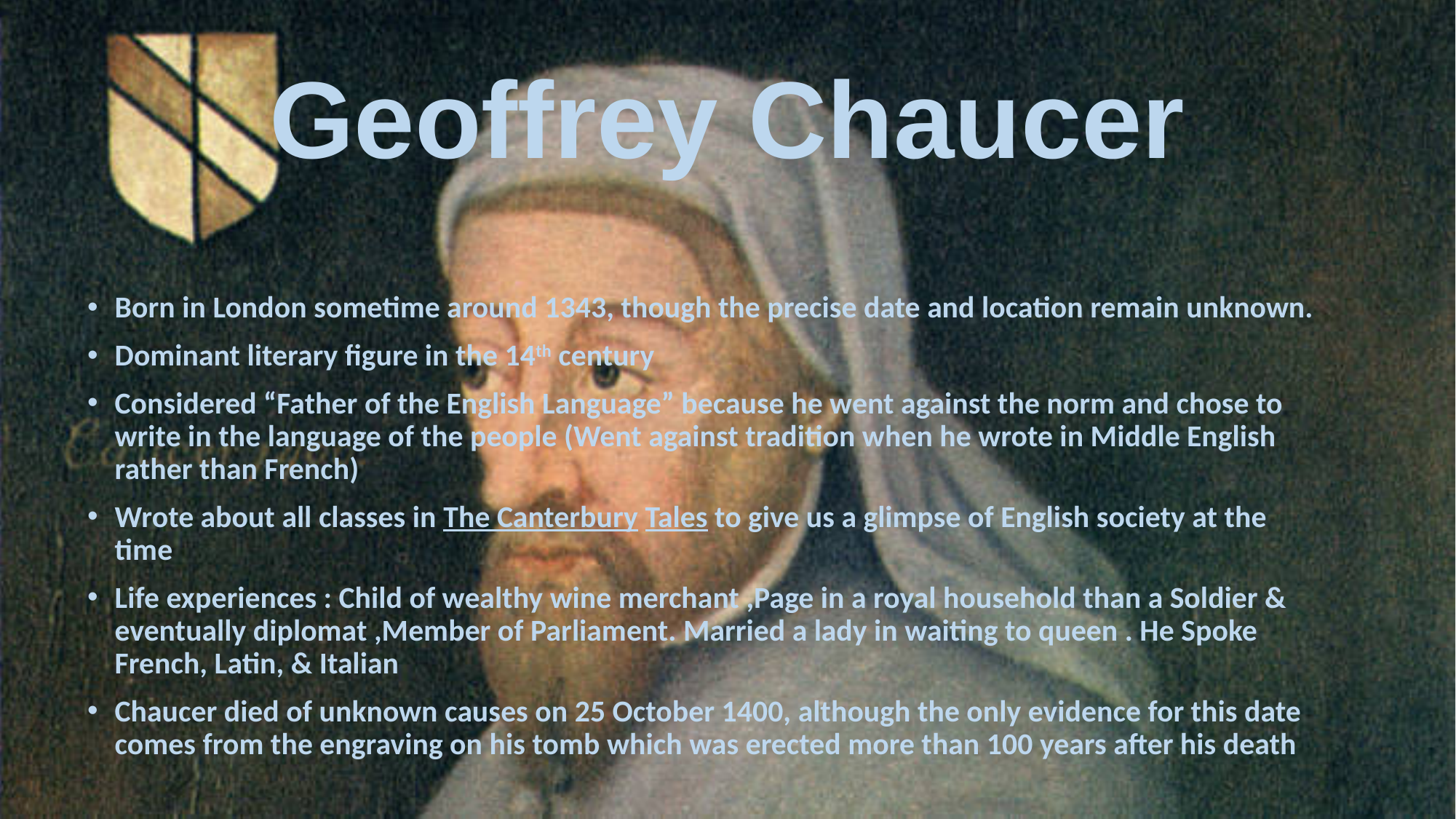

# Geoffrey Chaucer
Born in London sometime around 1343, though the precise date and location remain unknown.
Dominant literary figure in the 14th century
Considered “Father of the English Language” because he went against the norm and chose to write in the language of the people (Went against tradition when he wrote in Middle English rather than French)
Wrote about all classes in The Canterbury Tales to give us a glimpse of English society at the time
Life experiences : Child of wealthy wine merchant ,Page in a royal household than a Soldier & eventually diplomat ,Member of Parliament. Married a lady in waiting to queen . He Spoke French, Latin, & Italian
Chaucer died of unknown causes on 25 October 1400, although the only evidence for this date comes from the engraving on his tomb which was erected more than 100 years after his death